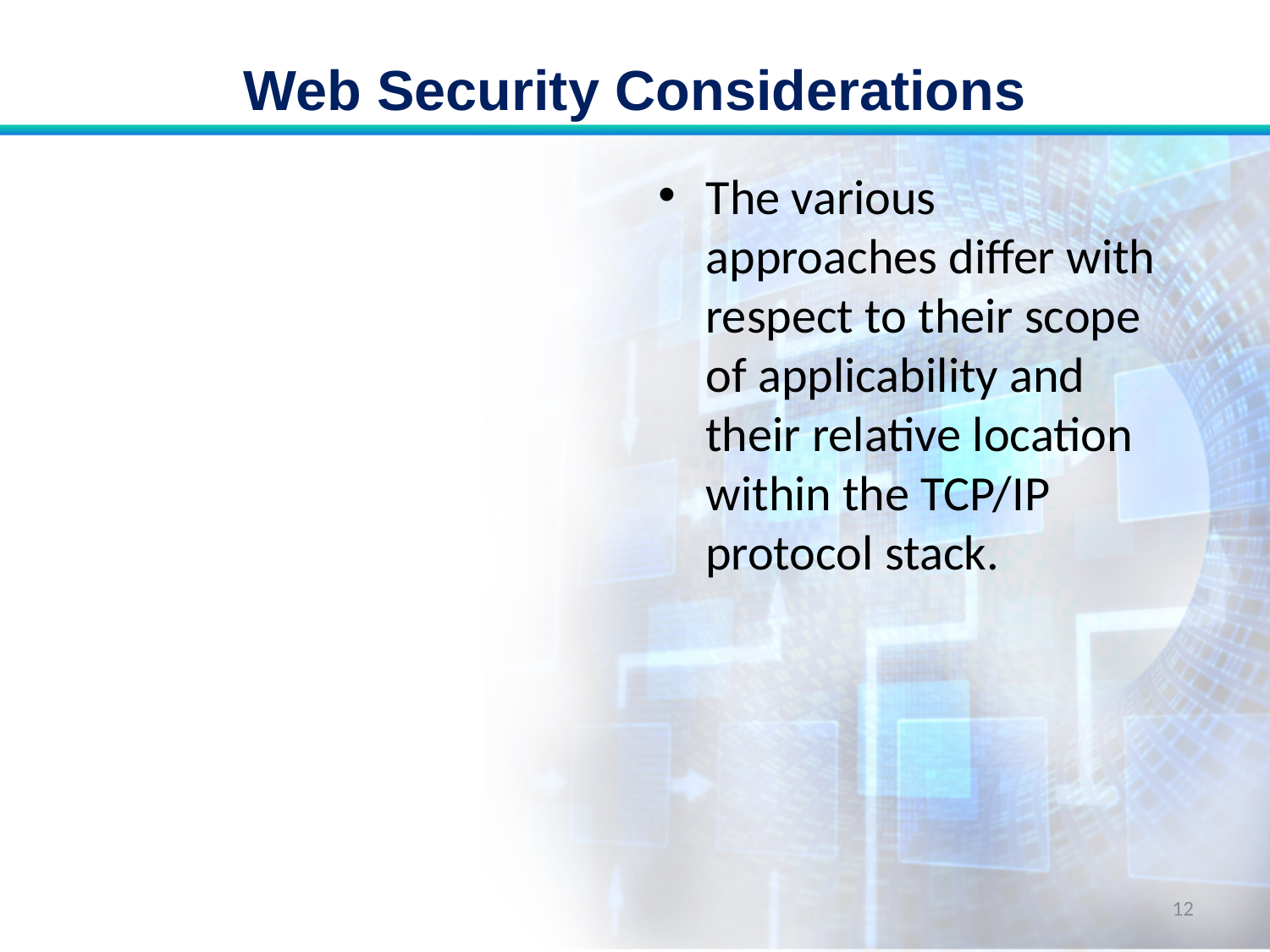

# Web Security Considerations
The various approaches differ with respect to their scope of applicability and their relative location within the TCP/IP protocol stack.
12